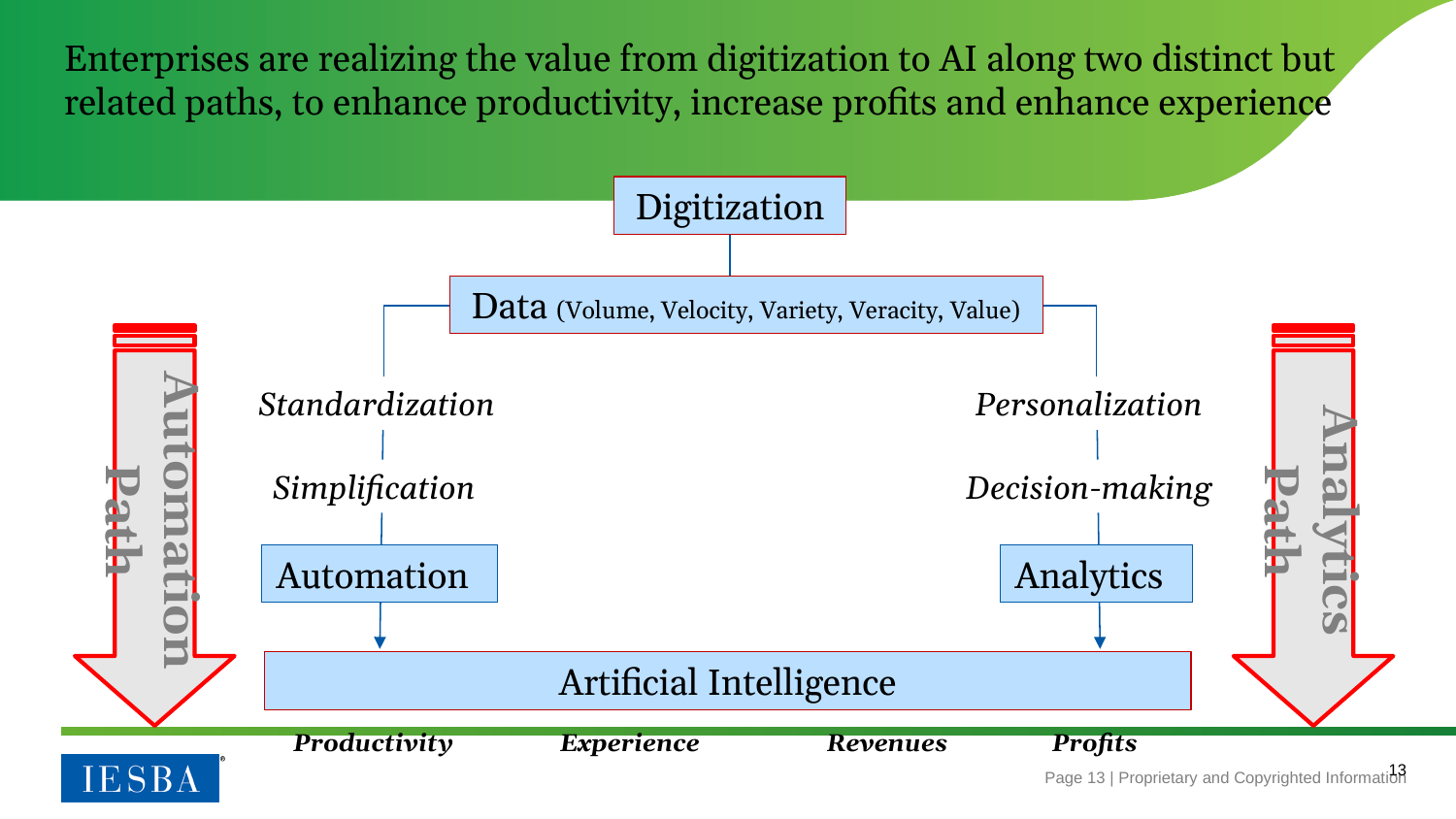

# Enterprises are realizing the value from digitization to AI along two distinct but related paths, to enhance productivity, increase profits and enhance experience
Digitization
Data (Volume, Velocity, Variety, Veracity, Value)
Standardization
Personalization

Automation Path
Analytics Path
Simplification
Decision-making
Automation
Analytics
Artificial Intelligence
Productivity
Experience
Revenues
Profits
13